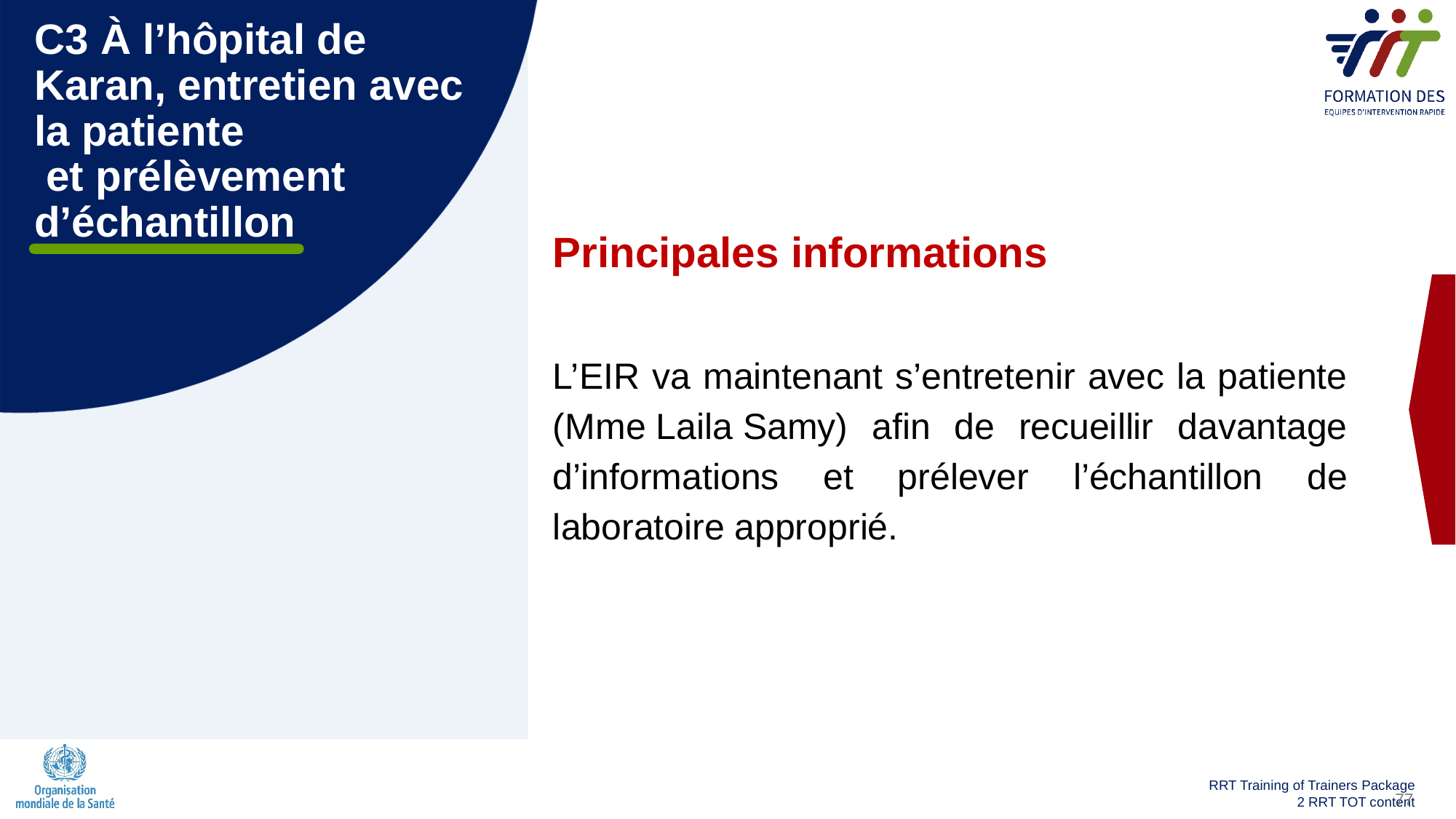

# C3 À l’hôpital de Karan, entretien avec la patiente et prélèvement d’échantillon
Principales informations

L’EIR va maintenant s’entretenir avec la patiente (Mme Laila Samy) afin de recueillir davantage d’informations et prélever l’échantillon de laboratoire approprié.